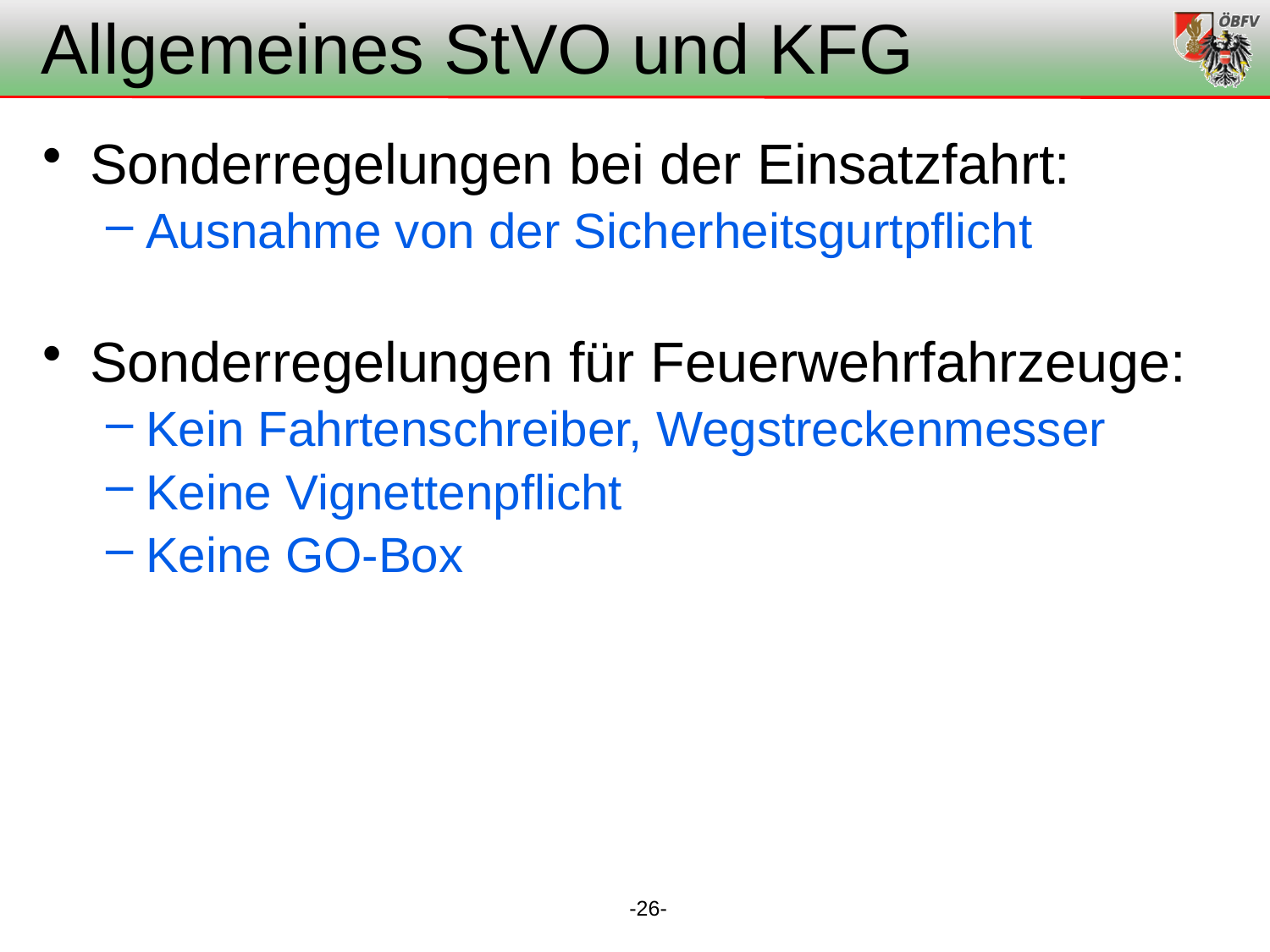

Allgemeines StVO und KFG
Sonderregelungen bei der Einsatzfahrt:
Ausnahme von der Sicherheitsgurtpflicht

Sonderregelungen für Feuerwehrfahrzeuge:
Kein Fahrtenschreiber, Wegstreckenmesser
Keine Vignettenpflicht
Keine GO-Box

-26-